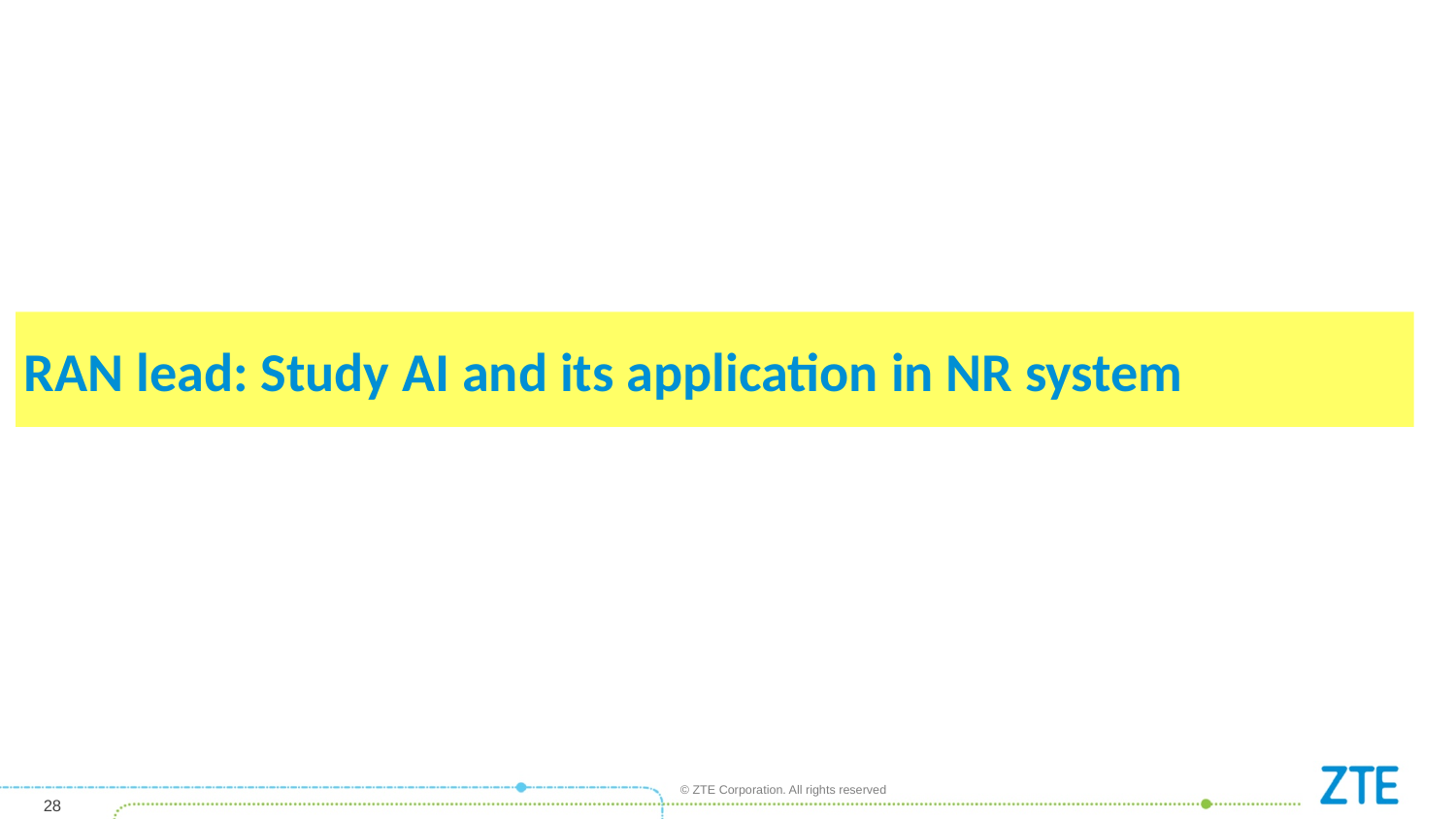

# RAN lead: Study AI and its application in NR system